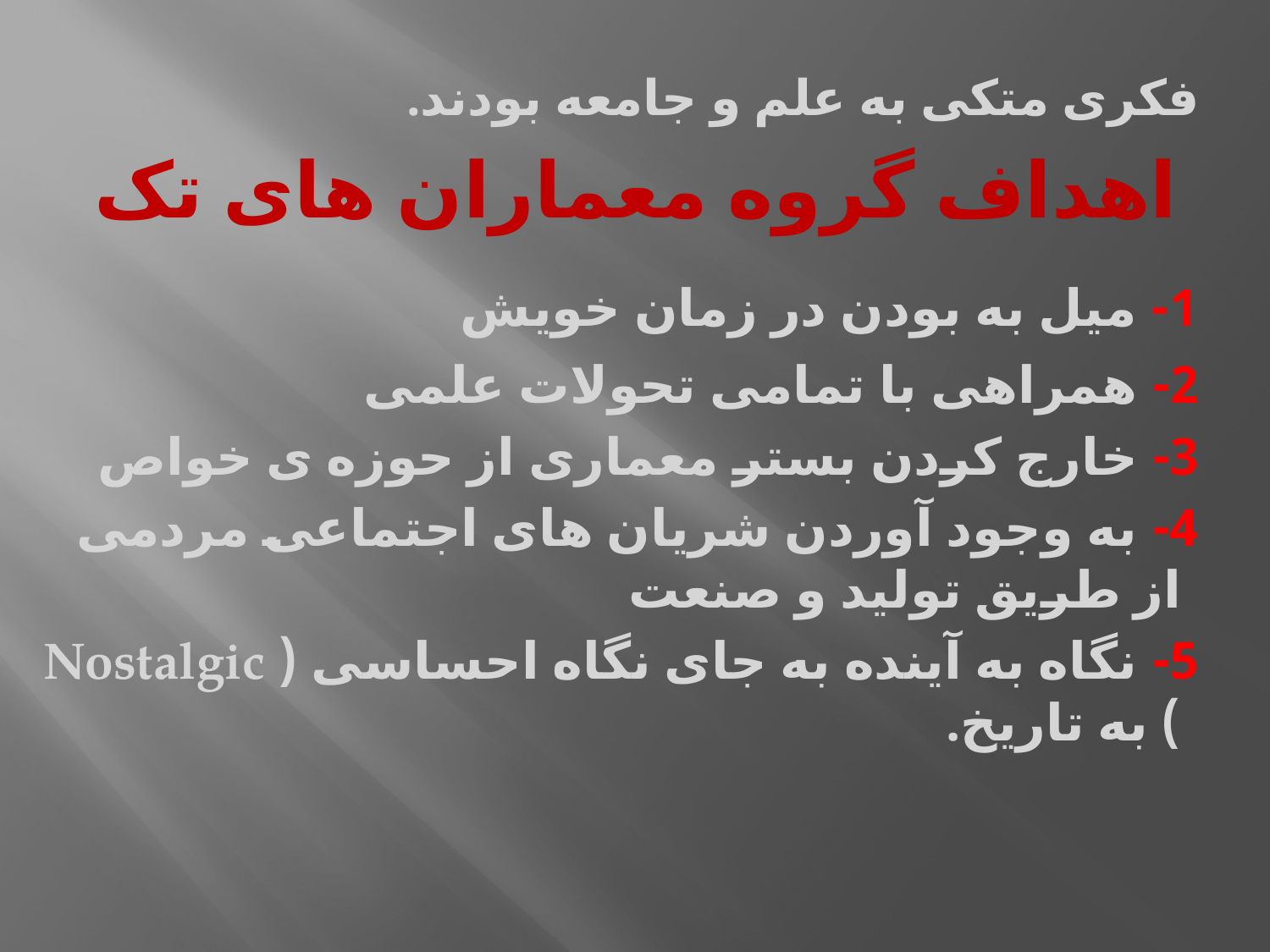

#
   فکری متکی به علم و جامعه بودند.
   اهداف گروه معماران های تک
  1- میل به بودن در زمان خویش
   2- همراهی با تمامی تحولات علمی
   3- خارج کردن بستر معماری از حوزه ی خواص
   4- به وجود آوردن شریان های اجتماعی مردمی از طریق تولید و صنعت
   5- نگاه به آینده به جای نگاه احساسی ( Nostalgic ) به تاریخ.